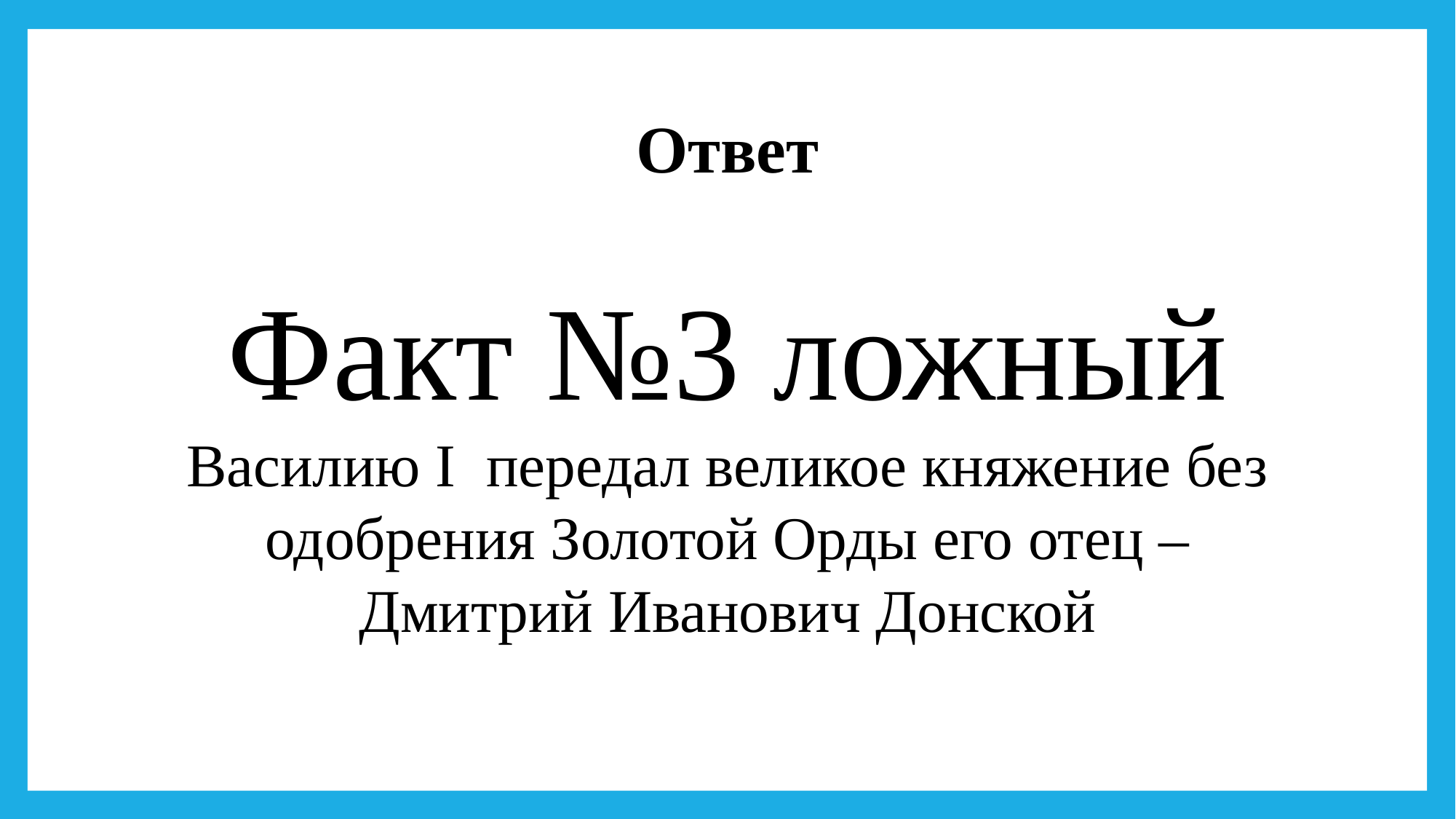

Ответ

Факт №3 ложный
Василию I  передал великое княжение без одобрения Золотой Орды его отец – Дмитрий Иванович Донской